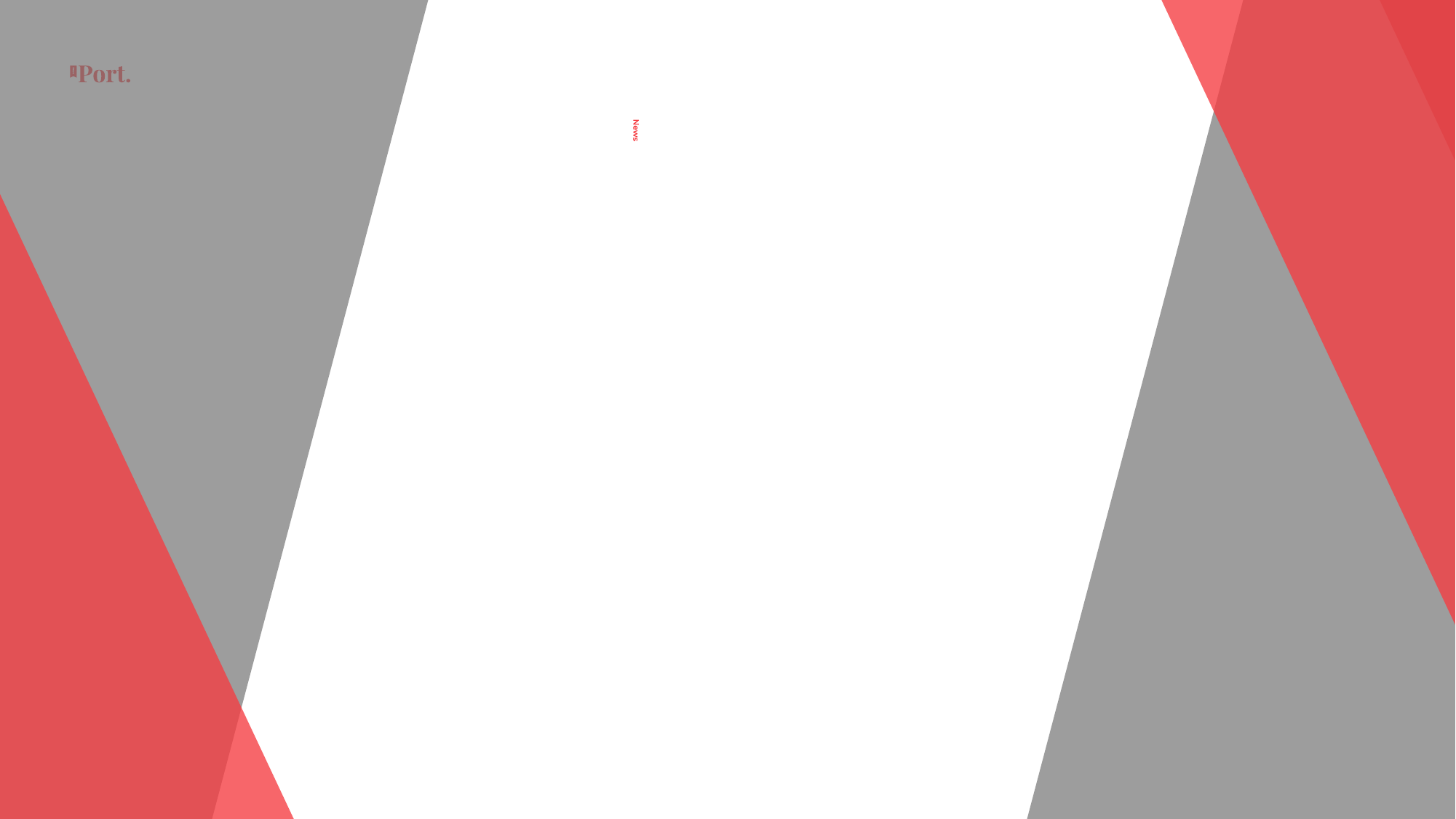

Thank You
A wonderful serenity has taken possession of my entire soul, like these sweet mornings of spring which I enjoy with my heart
www.yourwebsite.com